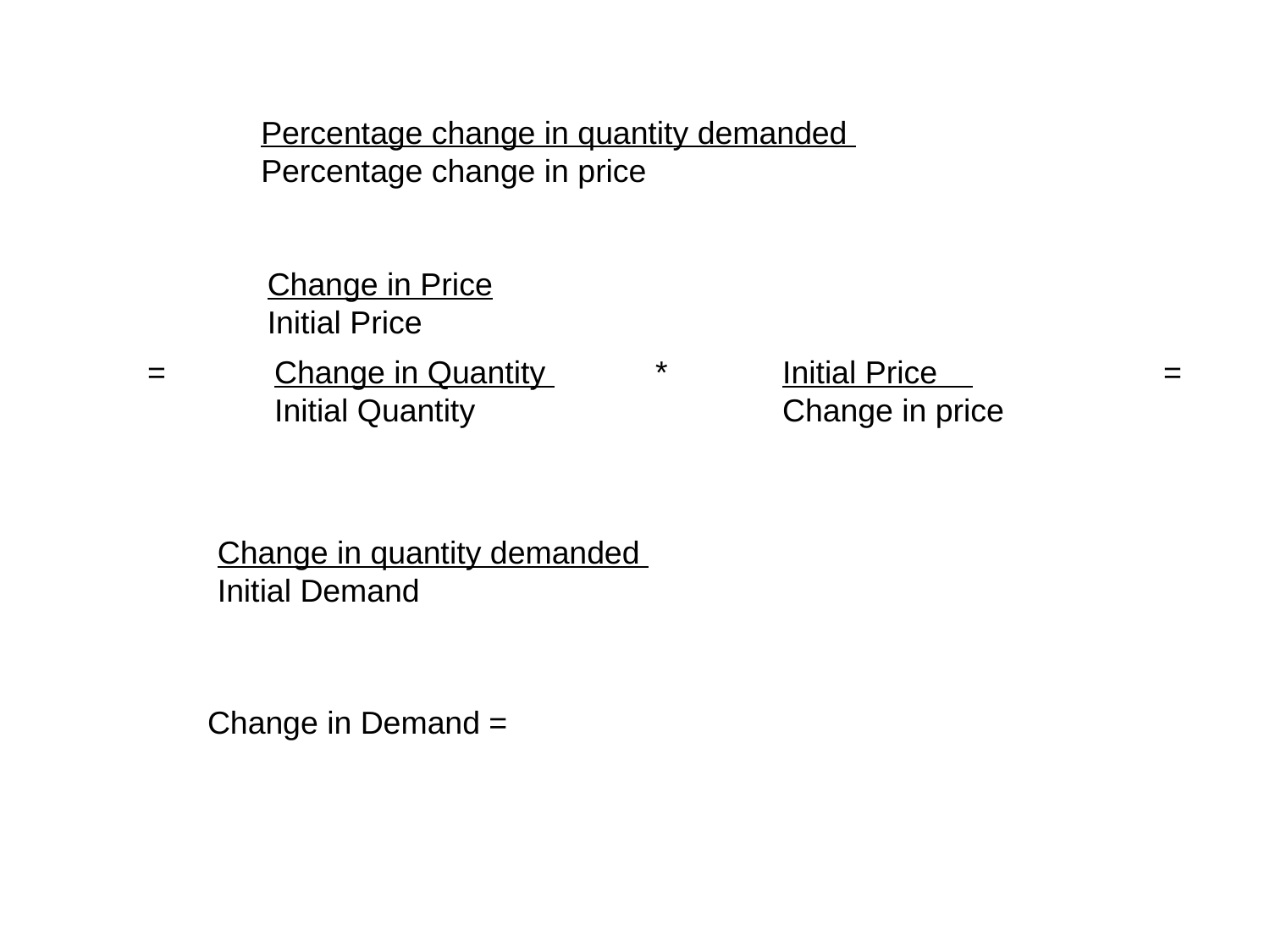

Percentage change in quantity demanded
Percentage change in price
Change in Price
Initial Price
=	Change in Quantity 	*	Initial Price    		=
	Initial Quantity			Change in price
Change in quantity demanded
Initial Demand
Change in Demand =